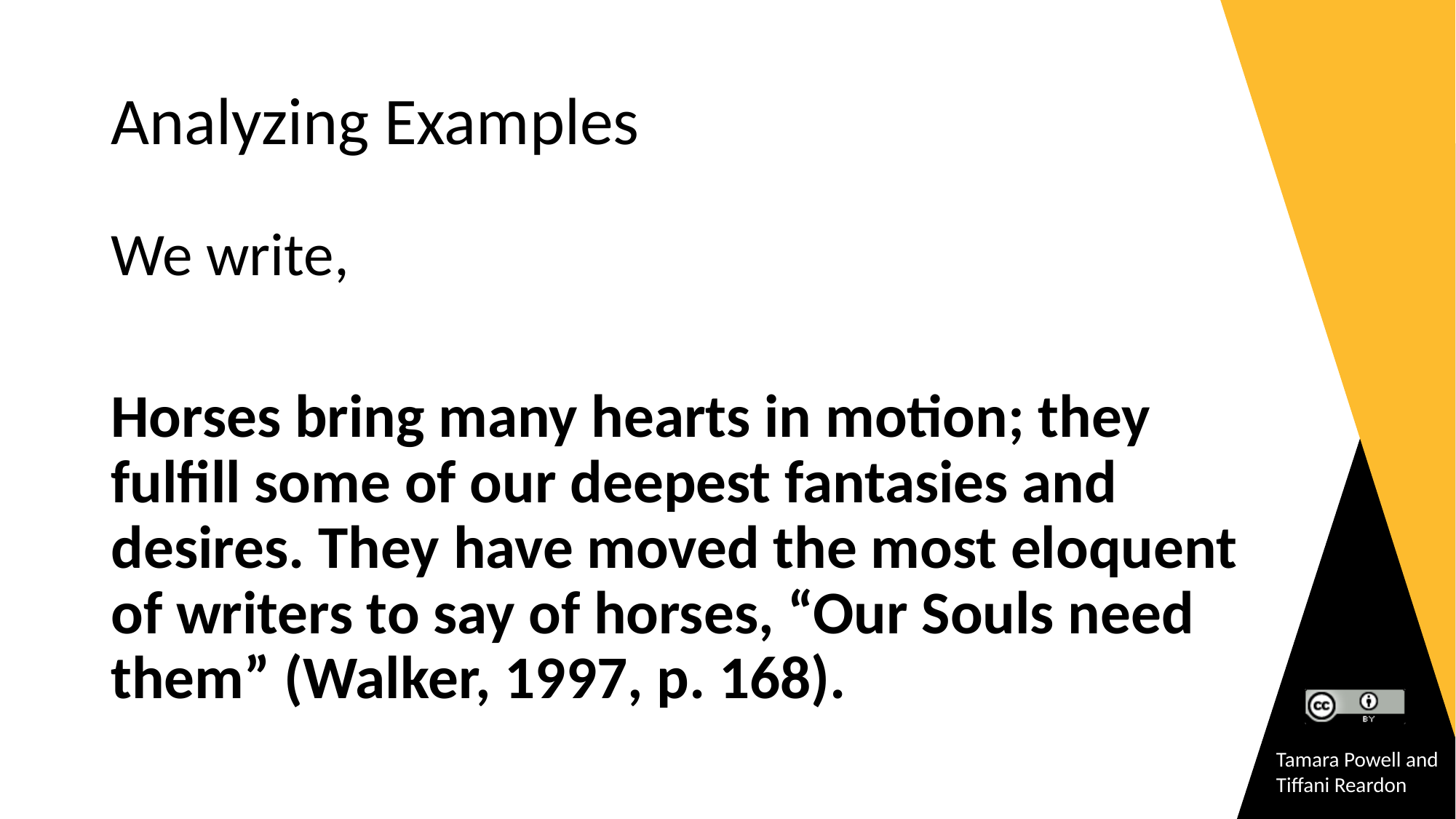

# Analyzing Examples
We write,

Horses bring many hearts in motion; they fulfill some of our deepest fantasies and desires. They have moved the most eloquent of writers to say of horses, “Our Souls need them” (Walker, 1997, p. 168).